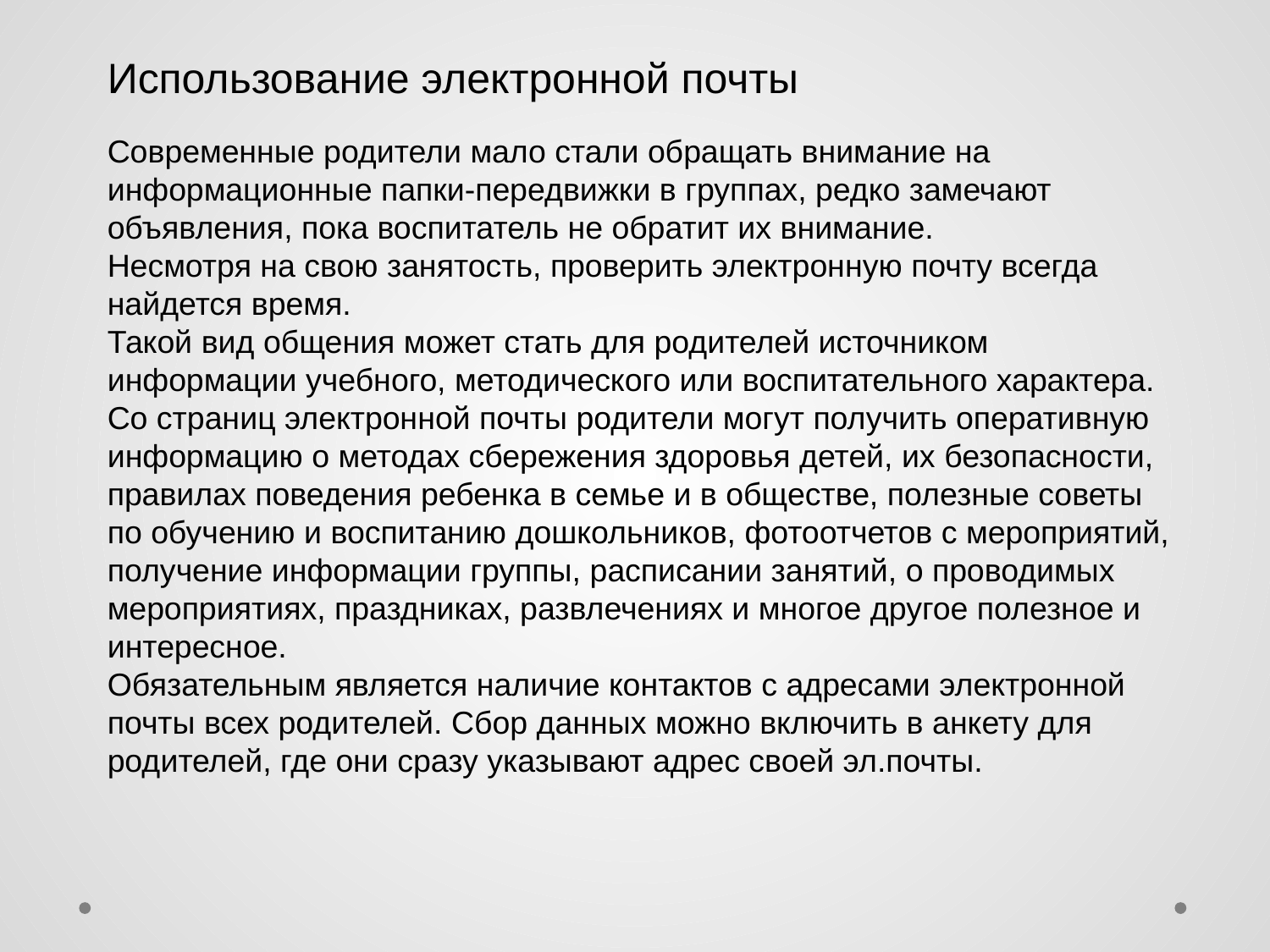

Использование электронной почты
Современные родители мало стали обращать внимание на информационные папки-передвижки в группах, редко замечают объявления, пока воспитатель не обратит их внимание.
Несмотря на свою занятость, проверить электронную почту всегда найдется время.
Такой вид общения может стать для родителей источником информации учебного, методического или воспитательного характера.
Со страниц электронной почты родители могут получить оперативную информацию о методах сбережения здоровья детей, их безопасности, правилах поведения ребенка в семье и в обществе, полезные советы по обучению и воспитанию дошкольников, фотоотчетов с мероприятий, получение информации группы, расписании занятий, о проводимых мероприятиях, праздниках, развлечениях и многое другое полезное и интересное.
Обязательным является наличие контактов с адресами электронной почты всех родителей. Сбор данных можно включить в анкету для родителей, где они сразу указывают адрес своей эл.почты.